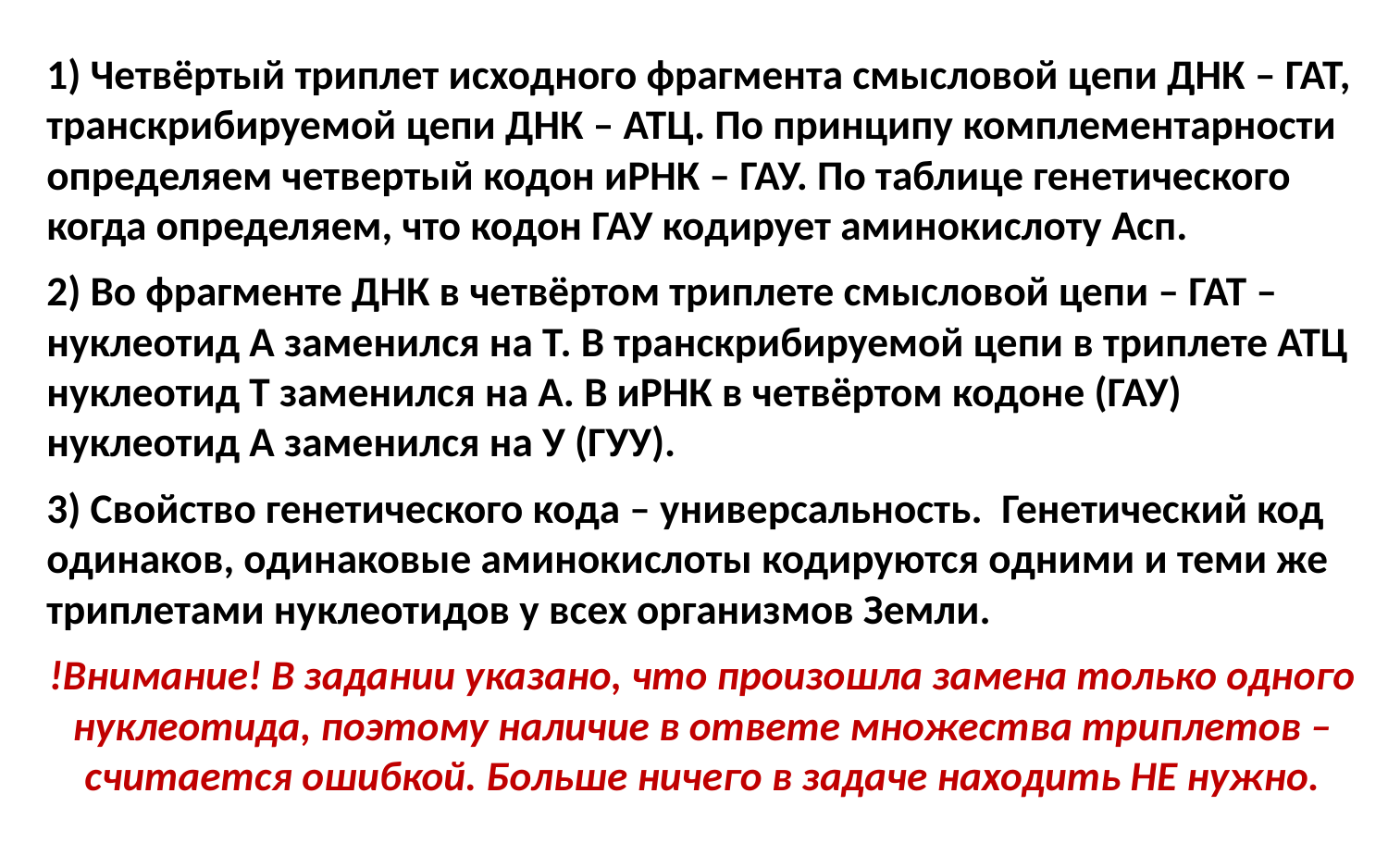

1) Четвёртый триплет исходного фрагмента смысловой цепи ДНК – ГАТ, транскрибируемой цепи ДНК – АТЦ. По принципу комплементарности определяем четвертый кодон иРНК – ГАУ. По таблице генетического когда определяем, что кодон ГАУ кодирует аминокислоту Асп.
2) Во фрагменте ДНК в четвёртом триплете смысловой цепи – ГАТ – нуклеотид А заменился на Т. В транскрибируемой цепи в триплете АТЦ нуклеотид Т заменился на А. В иРНК в четвёртом кодоне (ГАУ) нуклеотид А заменился на У (ГУУ).
3) Свойство генетического кода – универсальность.  Генетический код одинаков, одинаковые аминокислоты кодируются одними и теми же триплетами нуклеотидов у всех организмов Земли.
!Внимание! В задании указано, что произошла замена только одного нуклеотида, поэтому наличие в ответе множества триплетов – считается ошибкой. Больше ничего в задаче находить НЕ нужно.